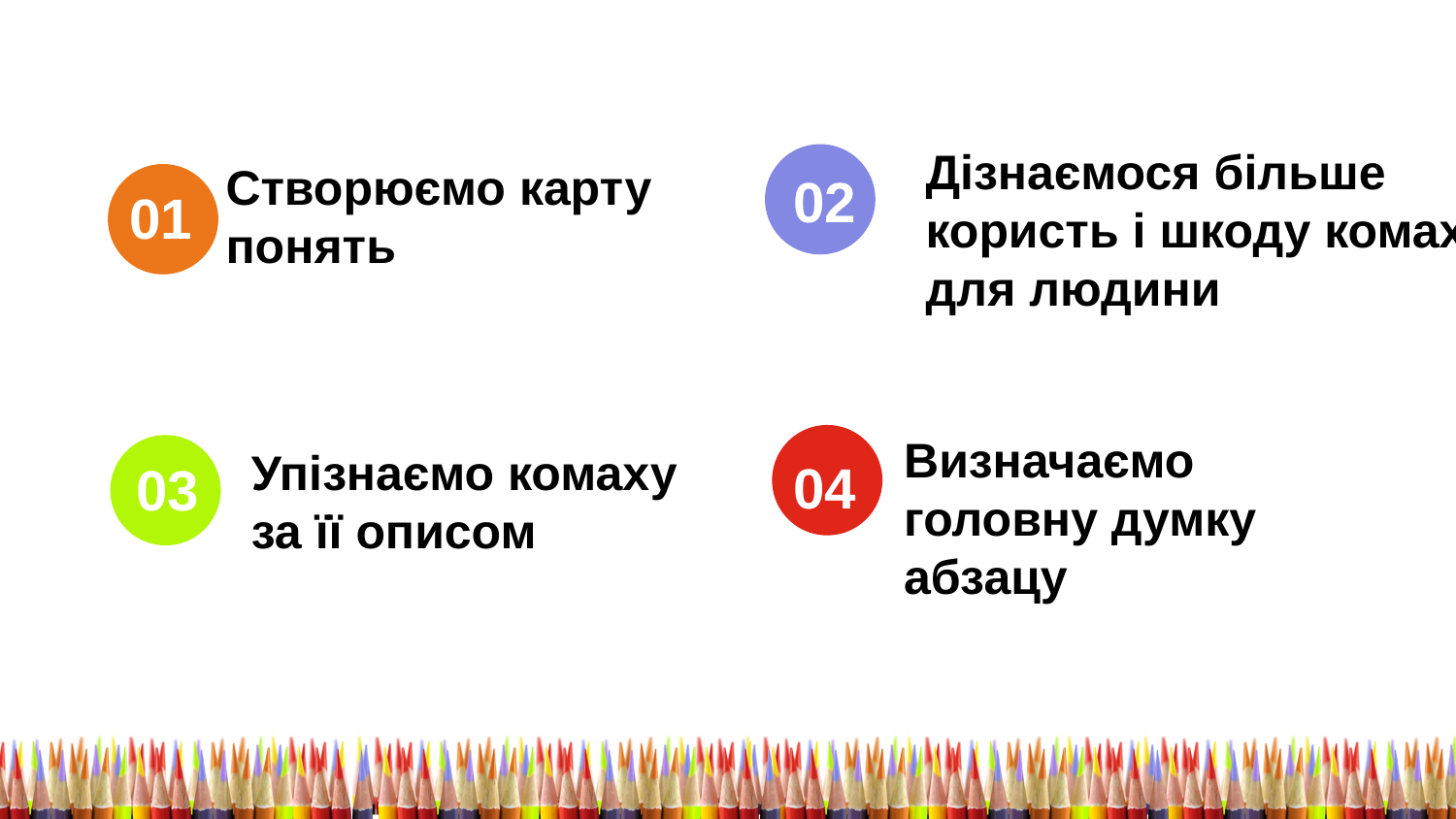

Дізнаємося більше
користь і шкоду комах для людини

Створюємо карту
понять

02
01
Визначаємо
головну думку
абзацу

Упізнаємо комаху за її описом
04
03